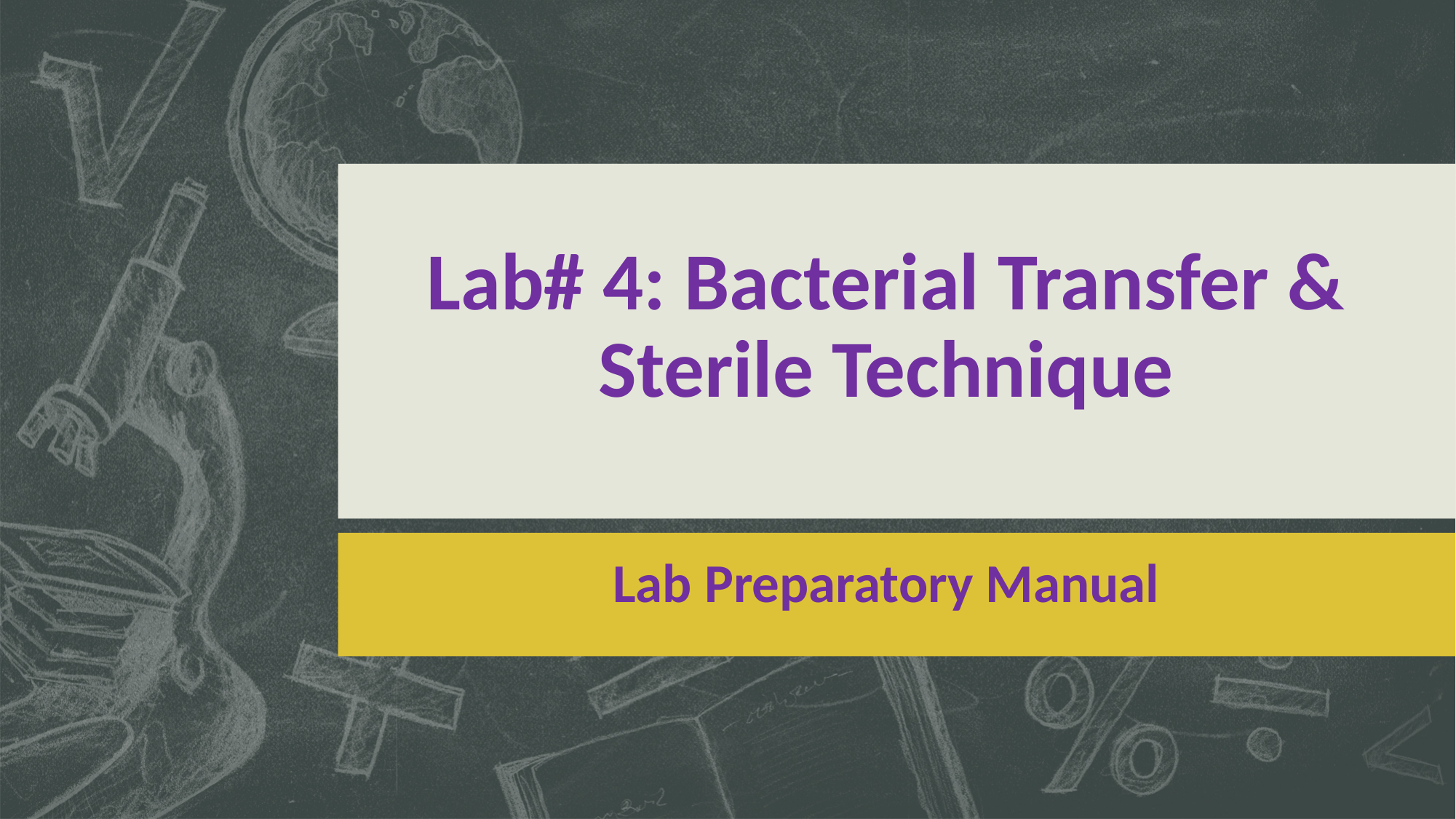

# Lab# 4: Bacterial Transfer & Sterile Technique
Lab Preparatory Manual